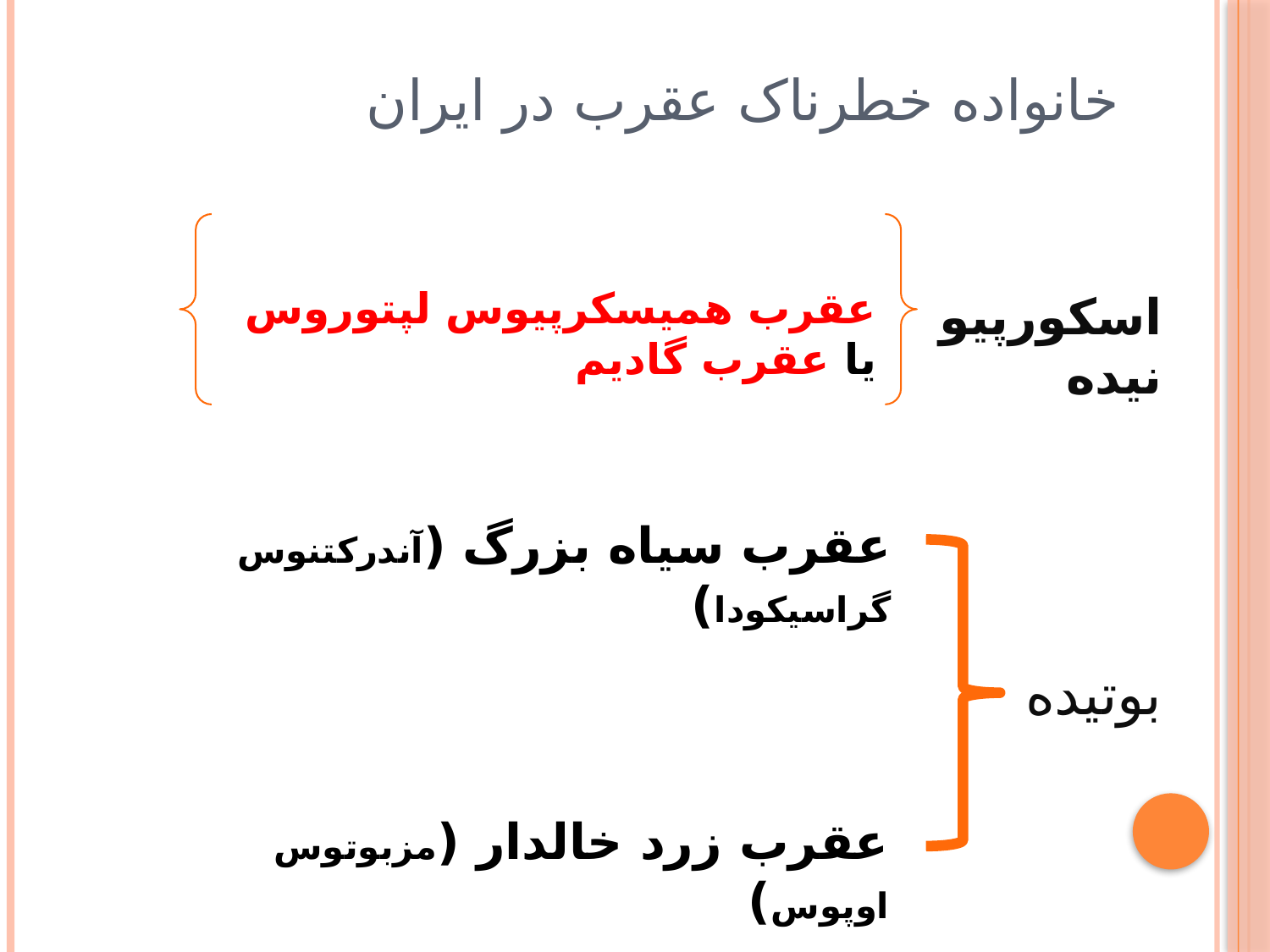

# خانواده خطرناک عقرب در ایران

عقرب همیسکرپیوس لپتوروس یا عقرب گادیم
اسکورپیونیده
عقرب سیاه بزرگ (آندرکتنوس گراسیکودا)

بوتیده
عقرب زرد خالدار (مزبوتوس اوپوس)